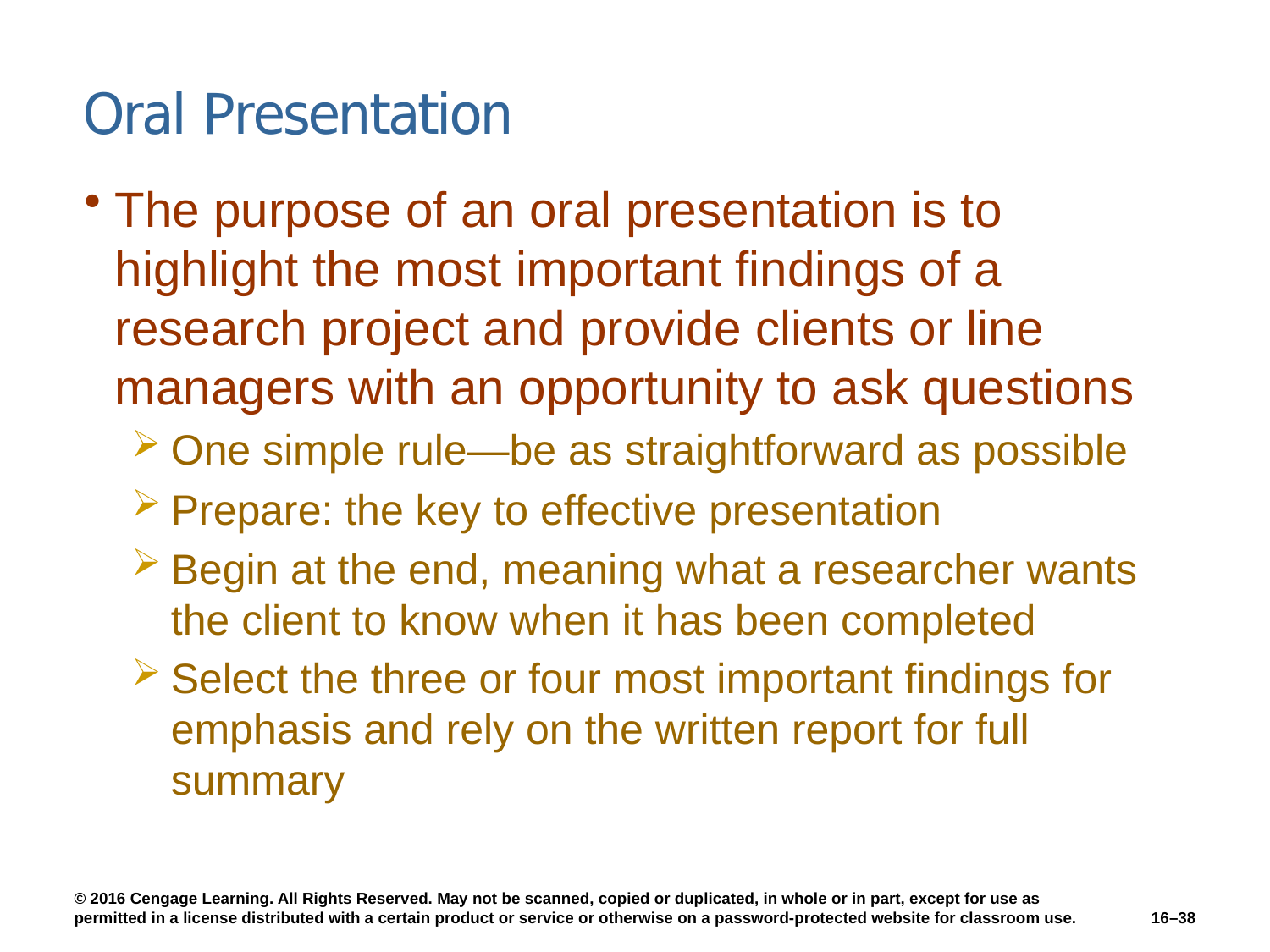

# Oral Presentation
The purpose of an oral presentation is to highlight the most important findings of a research project and provide clients or line managers with an opportunity to ask questions
One simple rule—be as straightforward as possible
Prepare: the key to effective presentation
Begin at the end, meaning what a researcher wants the client to know when it has been completed
Select the three or four most important findings for emphasis and rely on the written report for full summary

16–38
© 2016 Cengage Learning. All Rights Reserved. May not be scanned, copied or duplicated, in whole or in part, except for use as permitted in a license distributed with a certain product or service or otherwise on a password-protected website for classroom use.